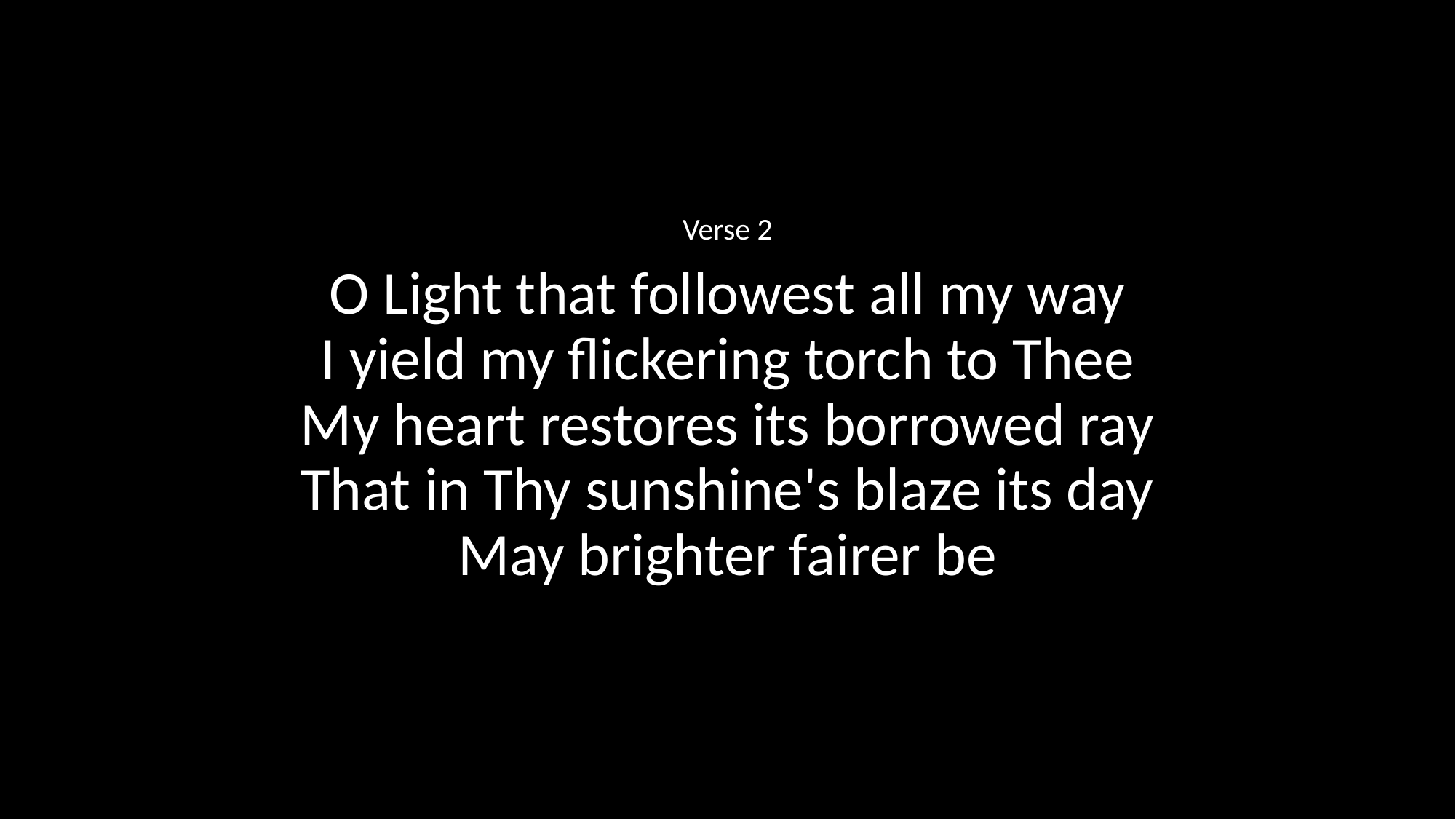

Verse 2
O Light that followest all my way
I yield my flickering torch to Thee
My heart restores its borrowed ray
That in Thy sunshine's blaze its day
May brighter fairer be